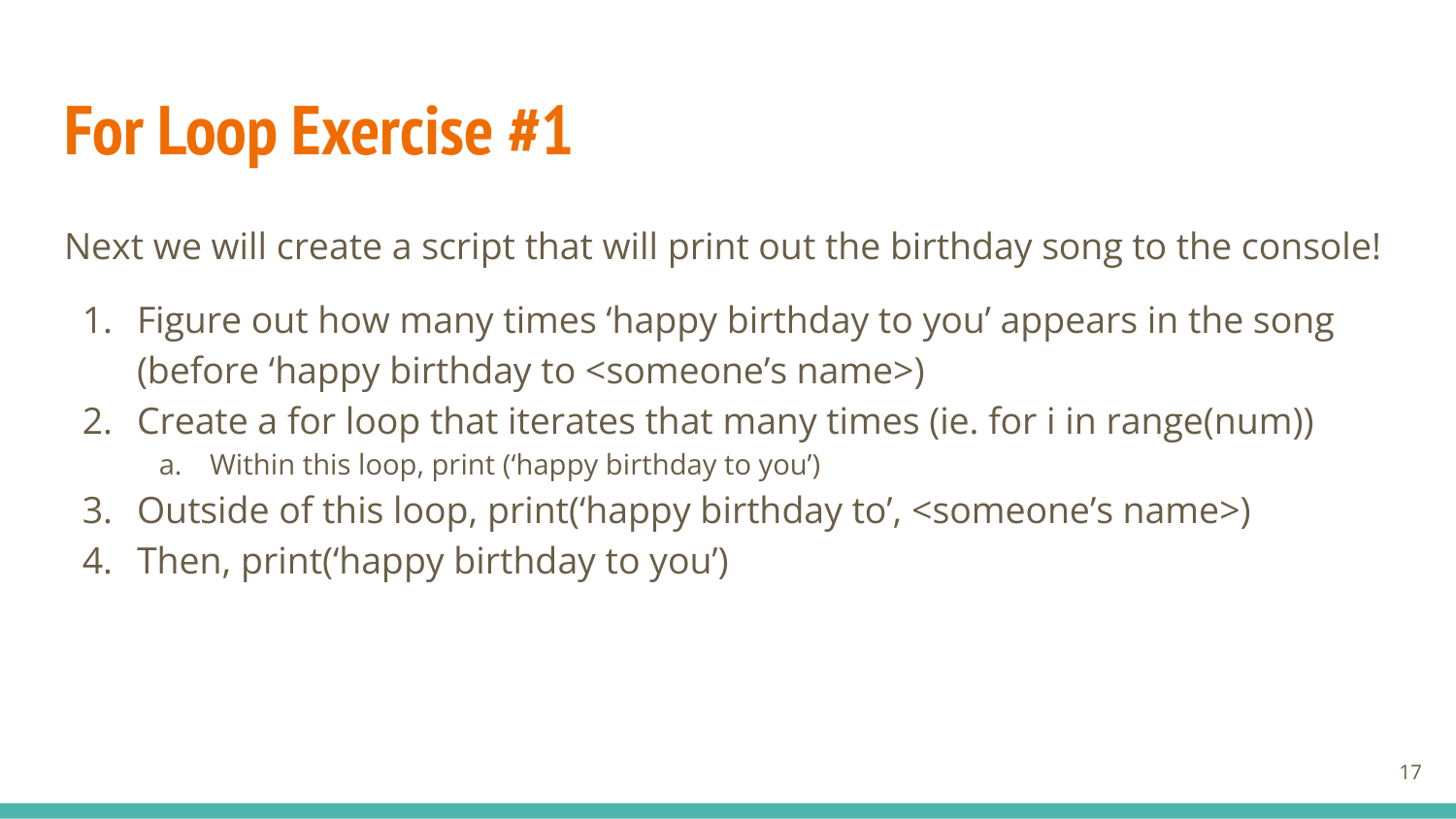

# For Loop Exercise #1
Next we will create a script that will print out the birthday song to the console!
Figure out how many times ‘happy birthday to you’ appears in the song (before ‘happy birthday to <someone’s name>)
Create a for loop that iterates that many times (ie. for i in range(num))
Within this loop, print (‘happy birthday to you’)
Outside of this loop, print(‘happy birthday to’, <someone’s name>)
Then, print(‘happy birthday to you’)

17